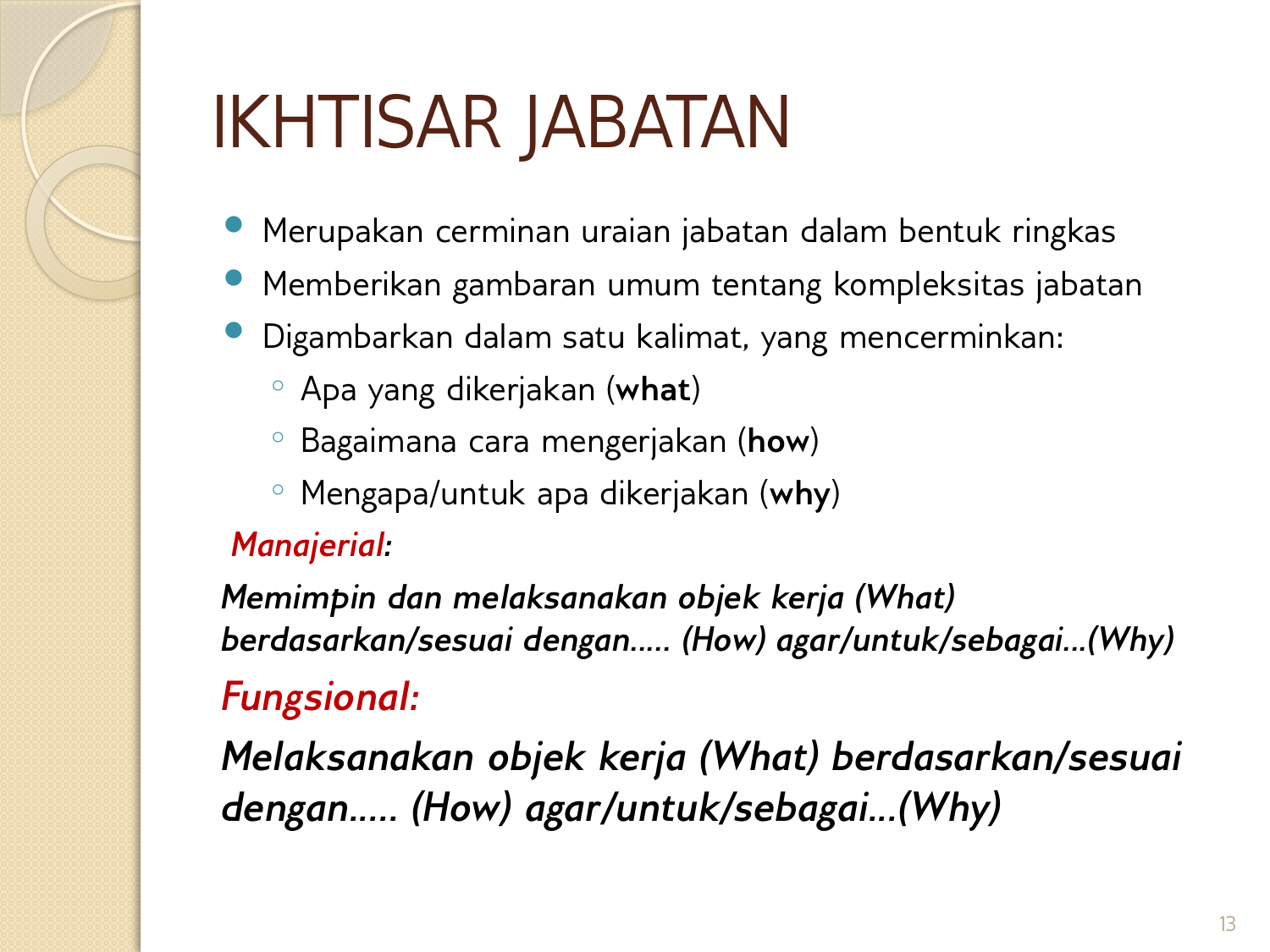

# IKHTISAR JABATAN
Merupakan cerminan uraian jabatan dalam bentuk ringkas
Memberikan gambaran umum tentang kompleksitas jabatan
Digambarkan dalam satu kalimat, yang mencerminkan:
Apa yang dikerjakan (what)
Bagaimana cara mengerjakan (how)
Mengapa/untuk apa dikerjakan (why)
 Manajerial:
Memimpin dan melaksanakan objek kerja (What) berdasarkan/sesuai dengan..... (How) agar/untuk/sebagai...(Why)
Fungsional:
Melaksanakan objek kerja (What) berdasarkan/sesuai dengan..... (How) agar/untuk/sebagai...(Why)

13